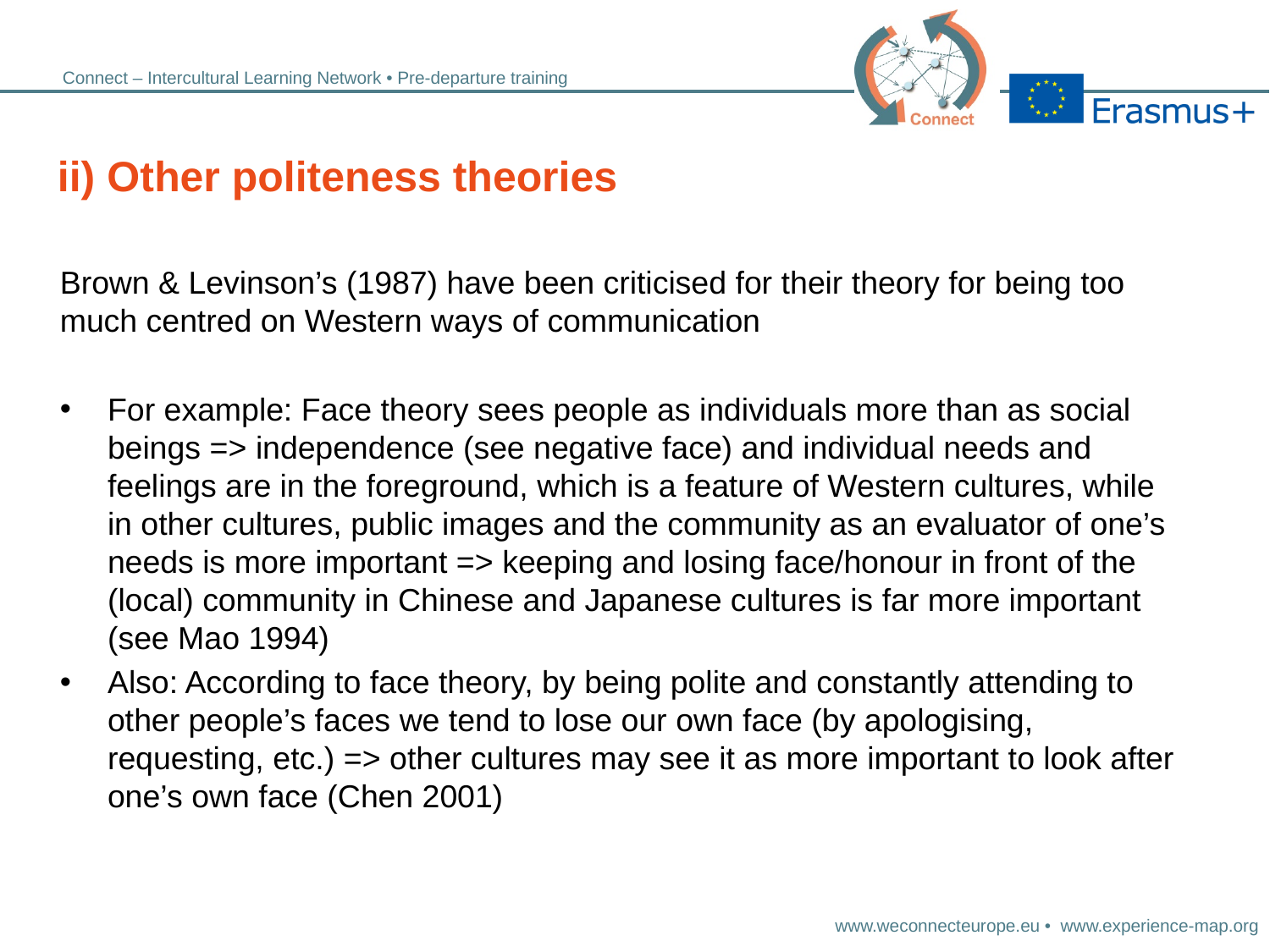

# ii) Other politeness theories
Brown & Levinson’s (1987) have been criticised for their theory for being too much centred on Western ways of communication

For example: Face theory sees people as individuals more than as social beings => independence (see negative face) and individual needs and feelings are in the foreground, which is a feature of Western cultures, while in other cultures, public images and the community as an evaluator of one’s needs is more important => keeping and losing face/honour in front of the (local) community in Chinese and Japanese cultures is far more important (see Mao 1994)
Also: According to face theory, by being polite and constantly attending to other people’s faces we tend to lose our own face (by apologising, requesting, etc.) => other cultures may see it as more important to look after one’s own face (Chen 2001)